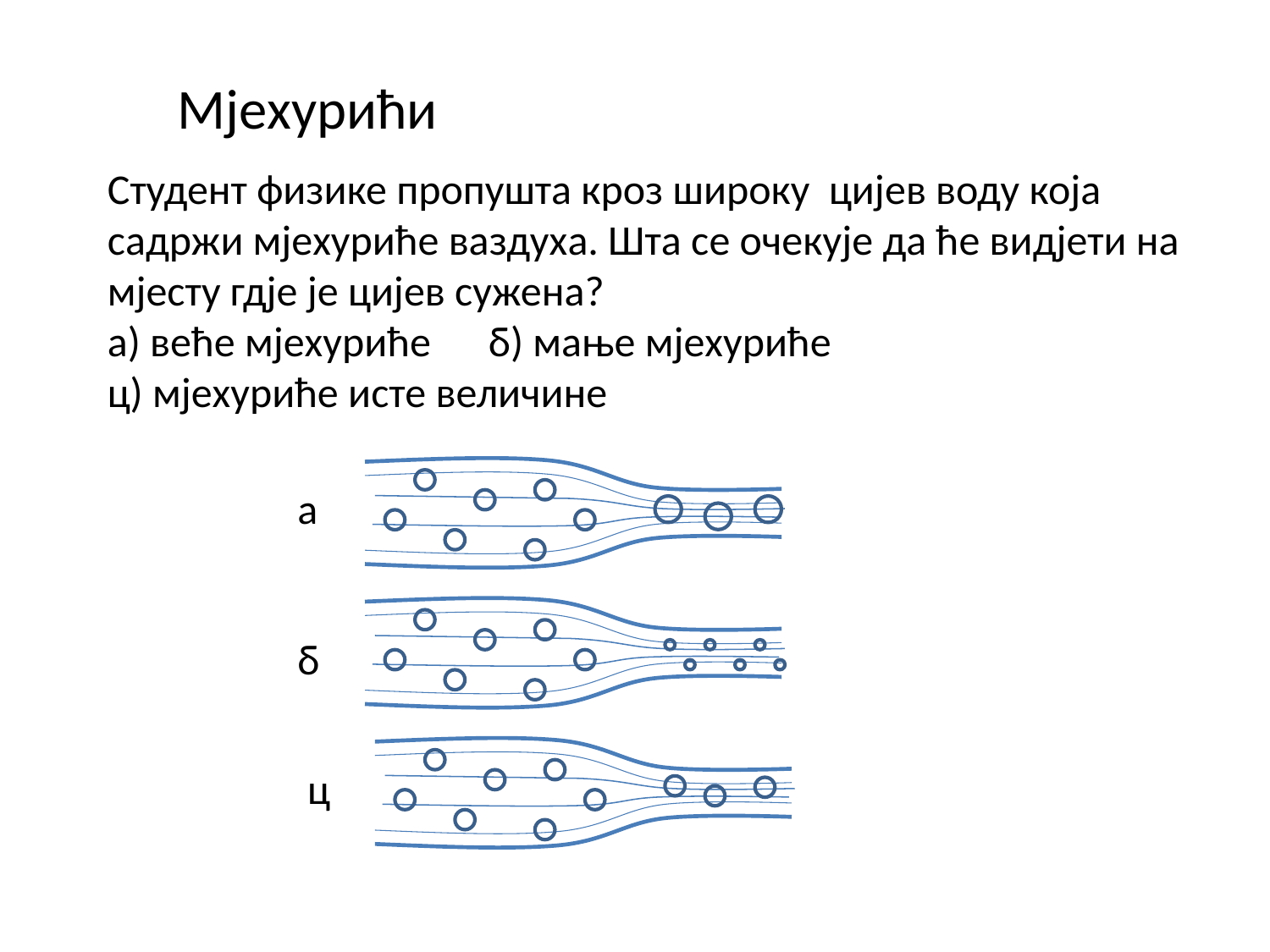

Мјехурићи
Студент физике пропушта кроз широку  цијев воду која садржи мјехуриће ваздуха. Шта се очекује да ће видјети на мјесту гдје је цијев сужена?
а) веће мјехуриће	б) мање мјехуриће
ц) мјехуриће исте величине

а

б

ц